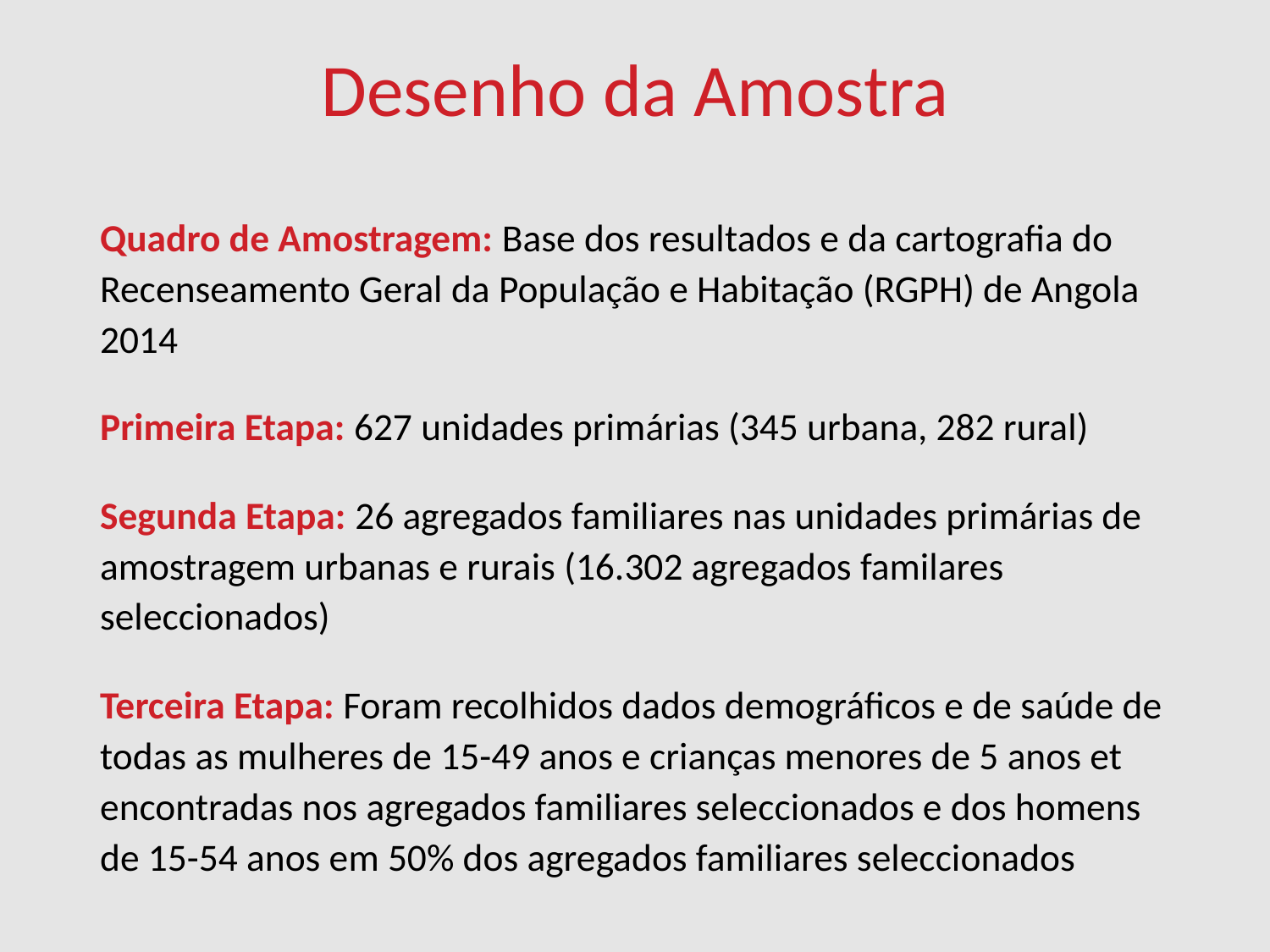

# Desenho da Amostra
Quadro de Amostragem: Base dos resultados e da cartografia do Recenseamento Geral da População e Habitação (RGPH) de Angola 2014

Primeira Etapa: 627 unidades primárias (345 urbana, 282 rural)

Segunda Etapa: 26 agregados familiares nas unidades primárias de amostragem urbanas e rurais (16.302 agregados familares seleccionados)

Terceira Etapa: Foram recolhidos dados demográficos e de saúde de todas as mulheres de 15-49 anos e crianças menores de 5 anos et encontradas nos agregados familiares seleccionados e dos homens de 15-54 anos em 50% dos agregados familiares seleccionados